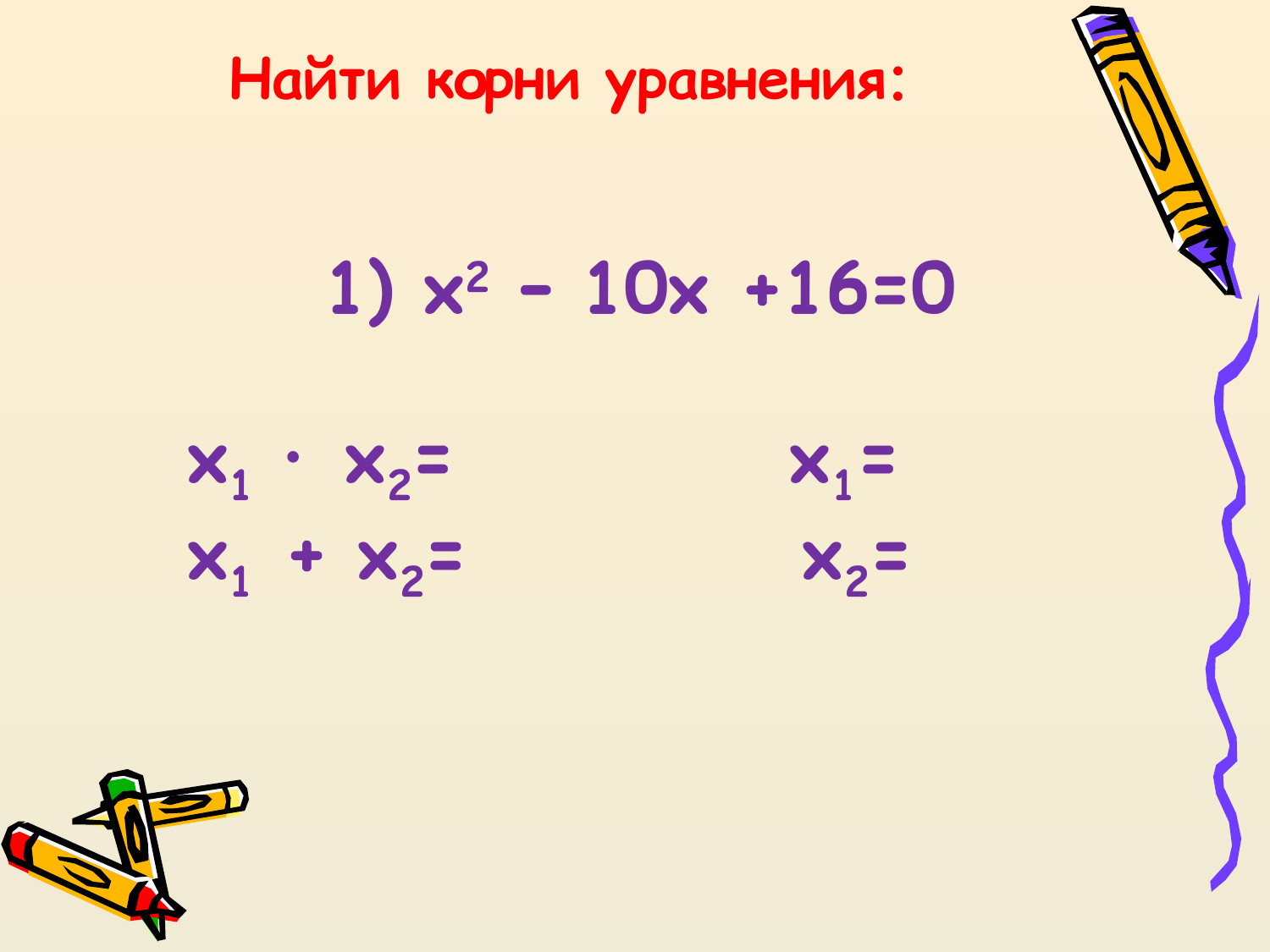

Найти корни уравнения:
1) х2 – 10х +16=0

х1 ∙ х2=           х1=
х1 + х2=           х2=